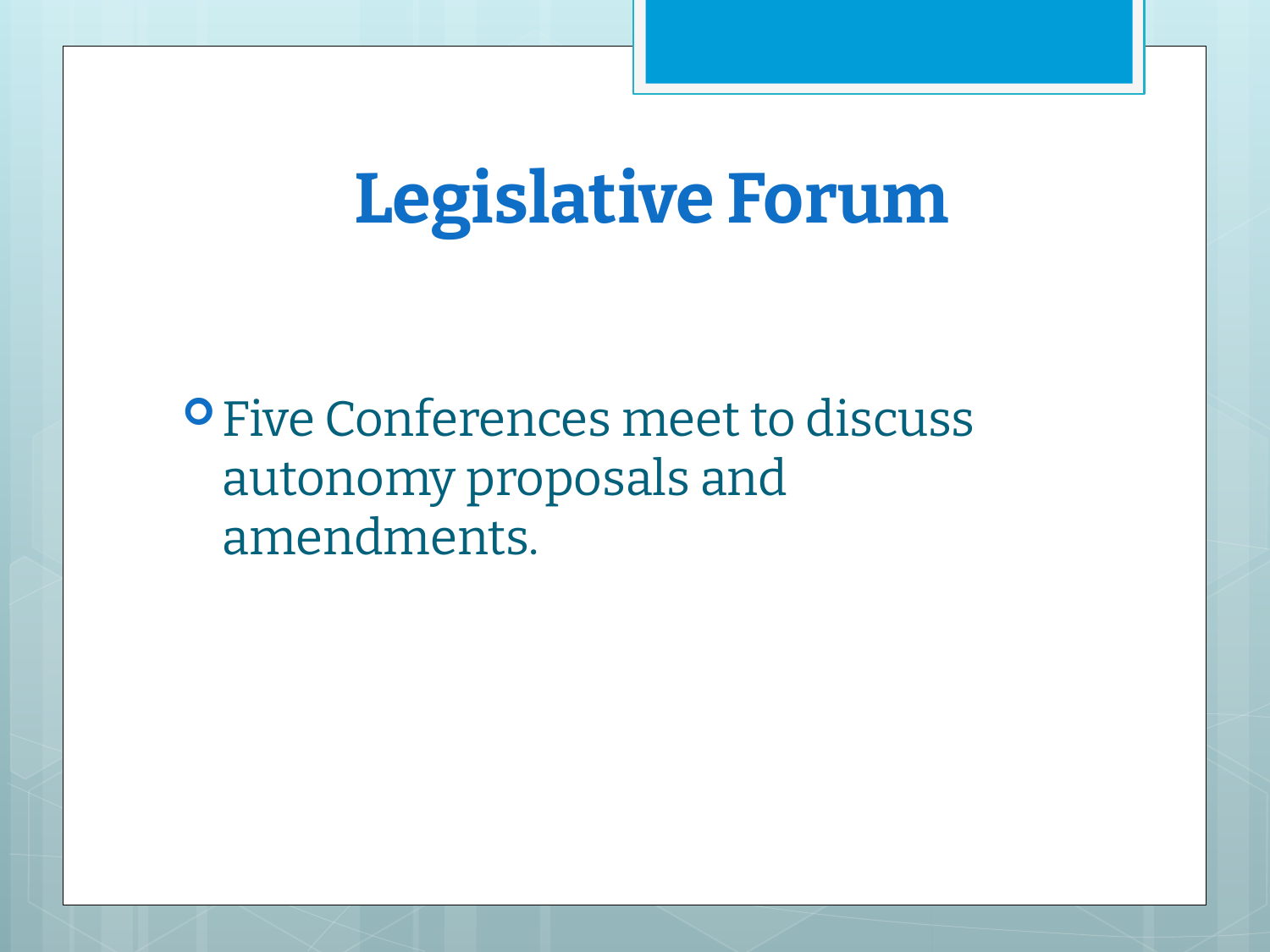

# Legislative Forum
Five Conferences meet to discuss autonomy proposals and amendments.